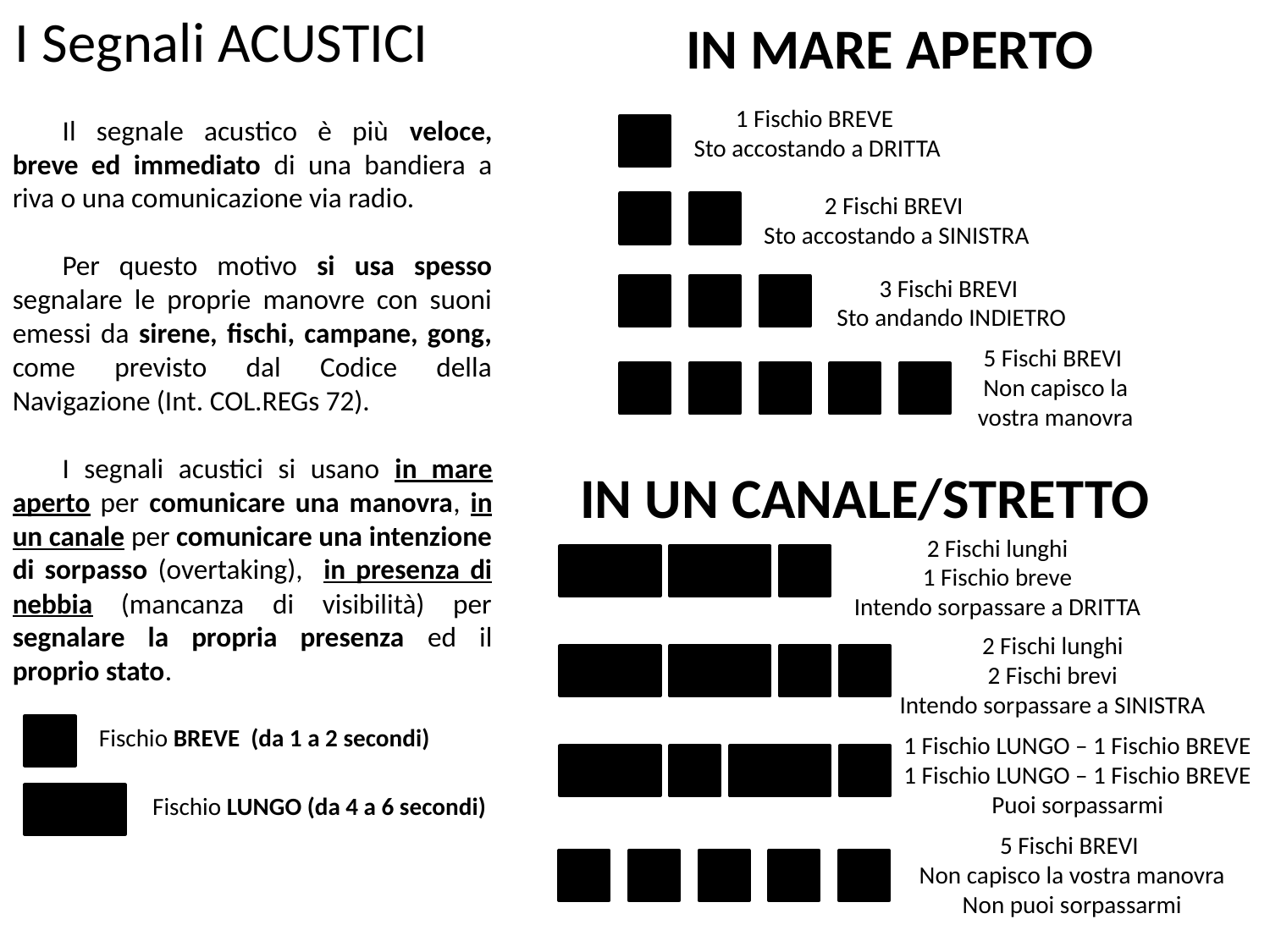

I Segnali ACUSTICI
IN MARE APERTO
1 Fischio BREVE
Sto accostando a DRITTA
Il segnale acustico è più veloce, breve ed immediato di una bandiera a riva o una comunicazione via radio.

Per questo motivo si usa spesso segnalare le proprie manovre con suoni emessi da sirene, fischi, campane, gong, come previsto dal Codice della Navigazione (Int. COL.REGs 72).

I segnali acustici si usano in mare aperto per comunicare una manovra, in un canale per comunicare una intenzione di sorpasso (overtaking),  in presenza di nebbia (mancanza di visibilità) per segnalare la propria presenza ed il proprio stato.

2 Fischi BREVI
Sto accostando a SINISTRA

3 Fischi BREVI
Sto andando INDIETRO

5 Fischi BREVI
Non capisco la vostra manovra

IN UN CANALE/STRETTO
2 Fischi lunghi
1 Fischio breve
Intendo sorpassare a DRITTA

2 Fischi lunghi
2 Fischi brevi
Intendo sorpassare a SINISTRA

Fischio BREVE  (da 1 a 2 secondi)
1 Fischio LUNGO – 1 Fischio BREVE
1 Fischio LUNGO – 1 Fischio BREVE
Puoi sorpassarmi

Fischio LUNGO (da 4 a 6 secondi)
5 Fischi BREVI
Non capisco la vostra manovra
Non puoi sorpassarmi